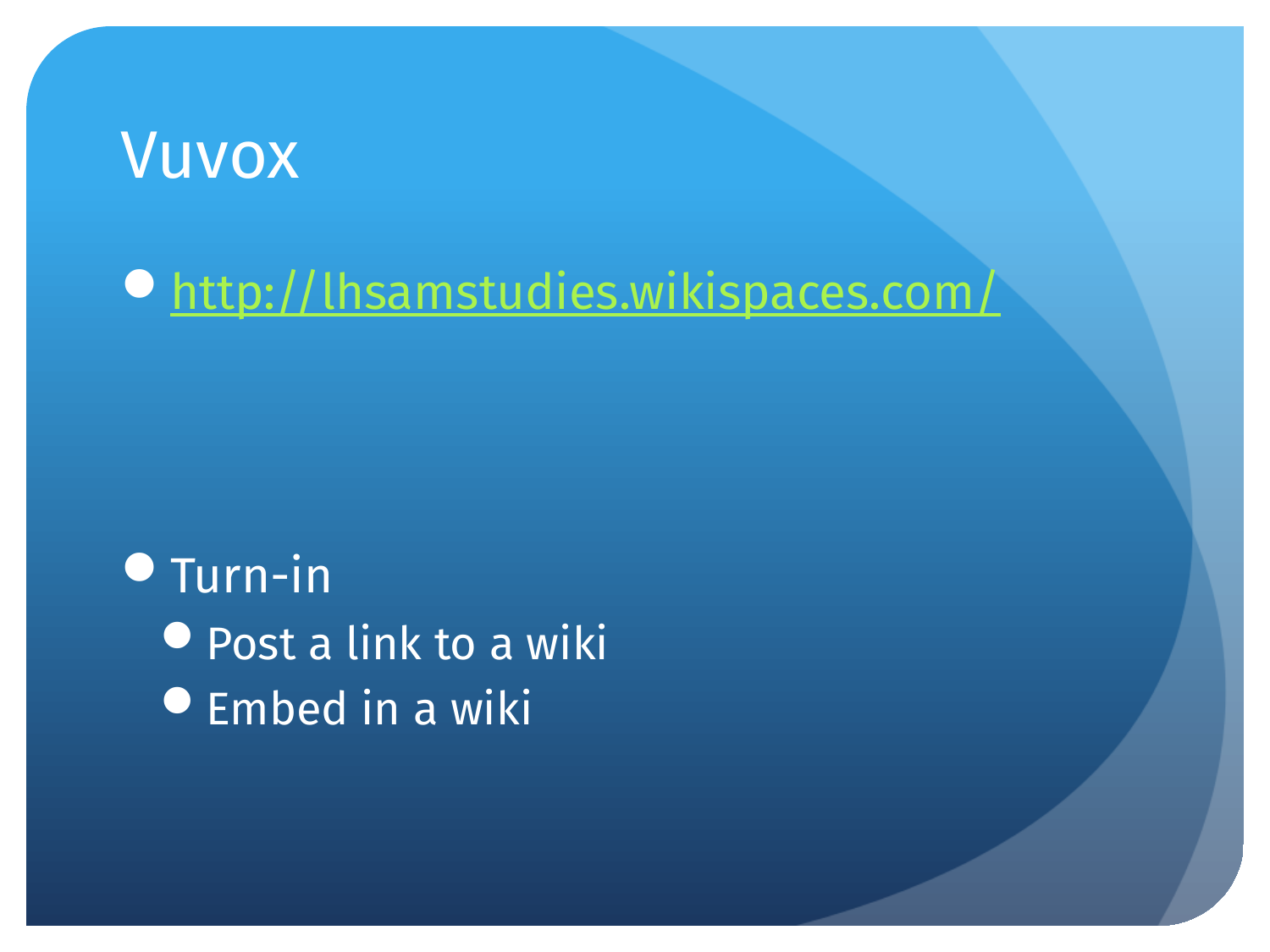

# Vuvox
http://lhsamstudies.wikispaces.com/

Turn-in
Post a link to a wiki
Embed in a wiki